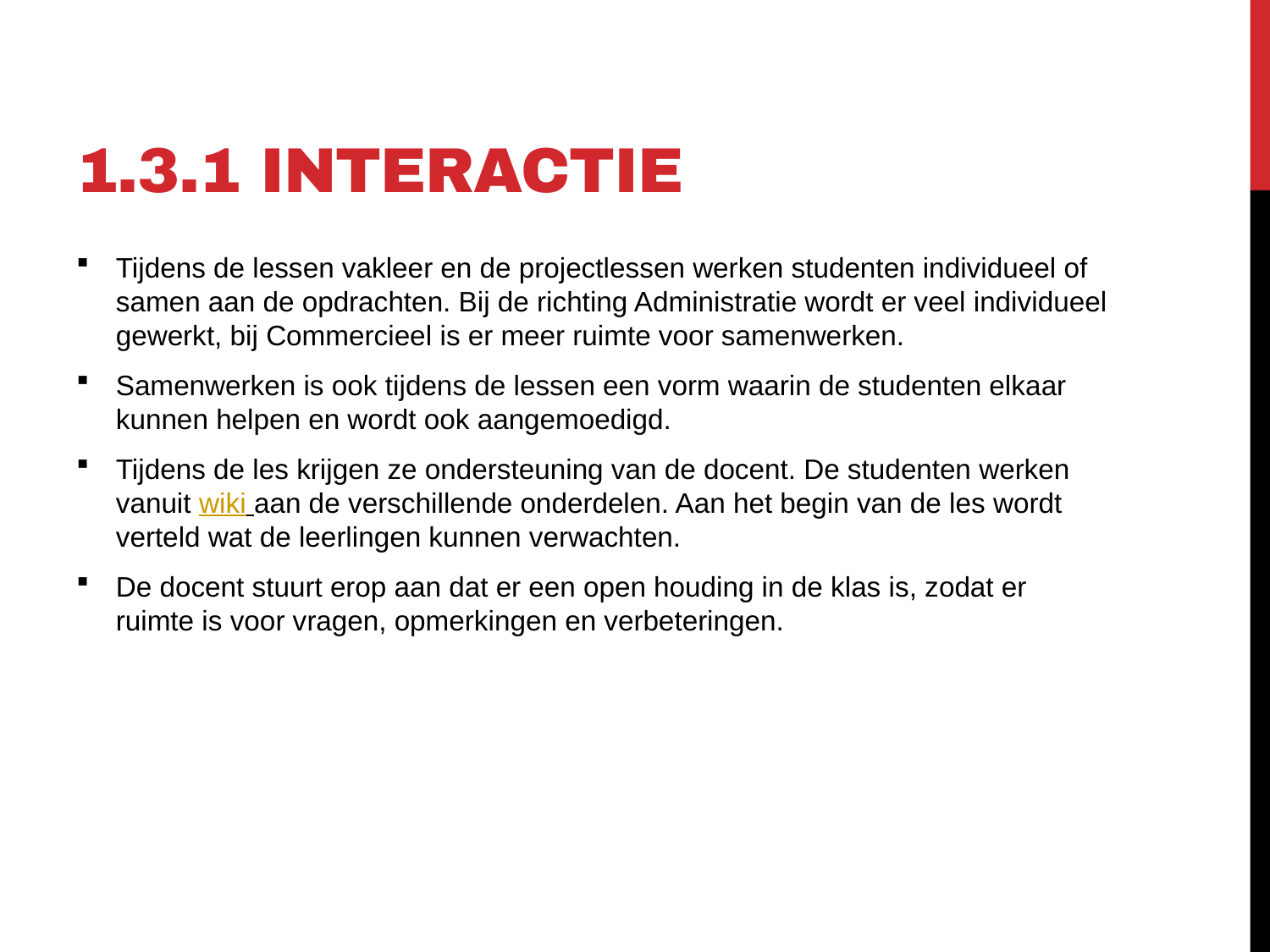

# 1.3.1 Interactie
Tijdens de lessen vakleer en de projectlessen werken studenten individueel of samen aan de opdrachten. Bij de richting Administratie wordt er veel individueel gewerkt, bij Commercieel is er meer ruimte voor samenwerken.
Samenwerken is ook tijdens de lessen een vorm waarin de studenten elkaar kunnen helpen en wordt ook aangemoedigd.
Tijdens de les krijgen ze ondersteuning van de docent. De studenten werken vanuit wiki aan de verschillende onderdelen. Aan het begin van de les wordt verteld wat de leerlingen kunnen verwachten.
De docent stuurt erop aan dat er een open houding in de klas is, zodat er ruimte is voor vragen, opmerkingen en verbeteringen.